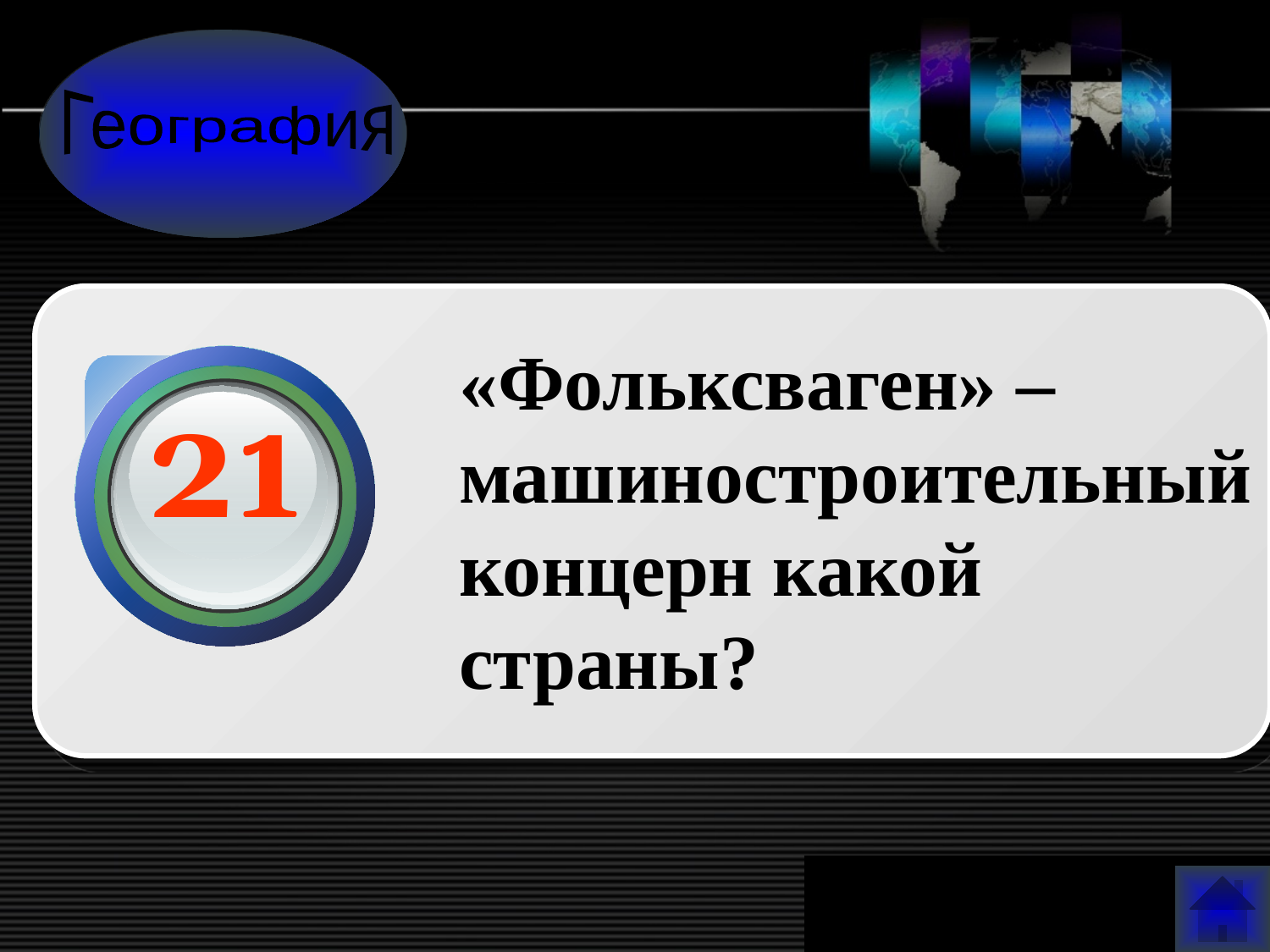

География

«Фольксваген» – машиностроительный концерн какой страны?

21

www.themegallery.com